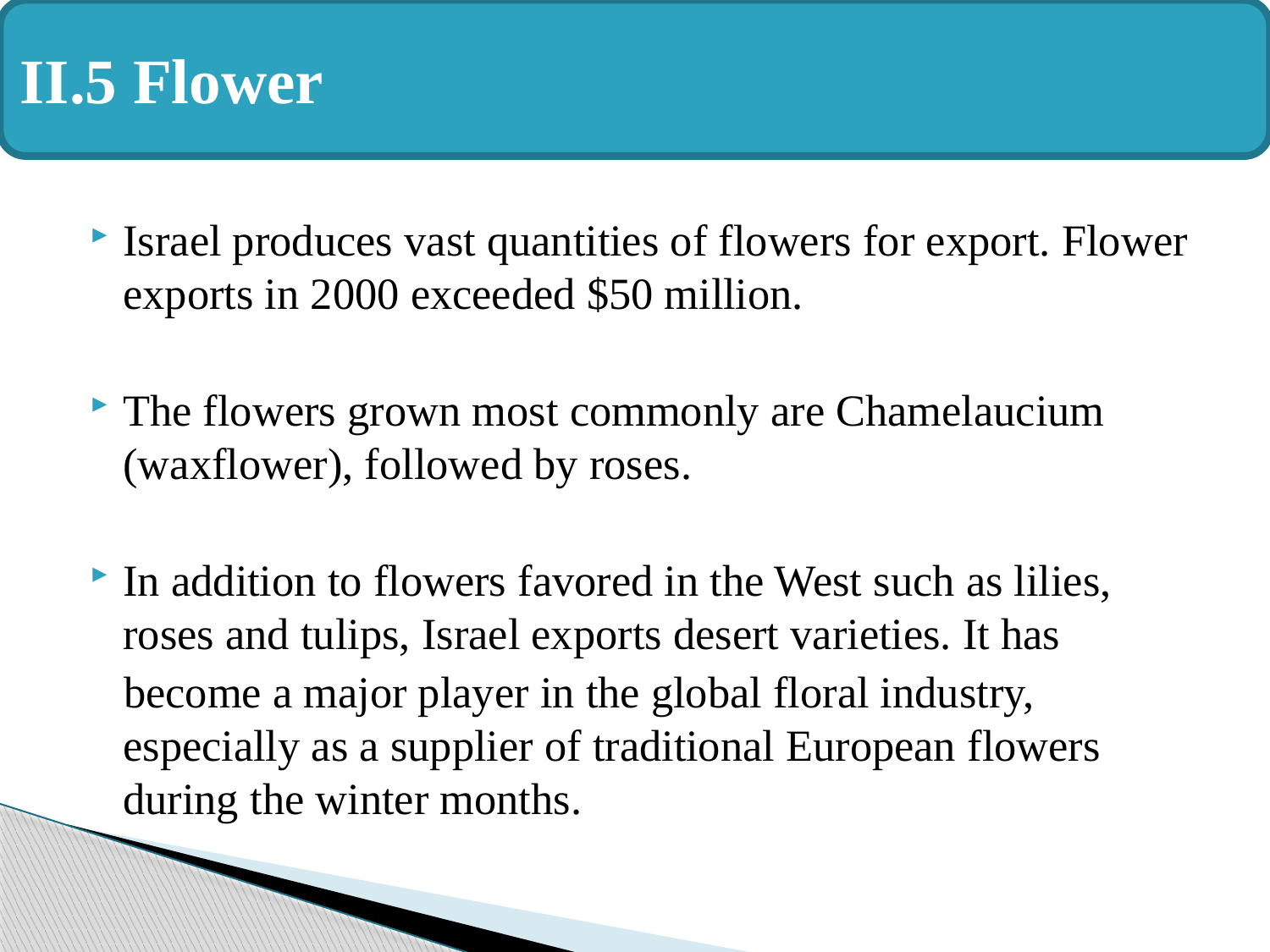

II.5 Flower
#
Israel produces vast quantities of flowers for export. Flower exports in 2000 exceeded $50 million.

The flowers grown most commonly are Chamelaucium (waxflower), followed by roses.

In addition to flowers favored in the West such as lilies, roses and tulips, Israel exports desert varieties. It has
   become a major player in the global floral industry, especially as a supplier of traditional European flowers during the winter months.